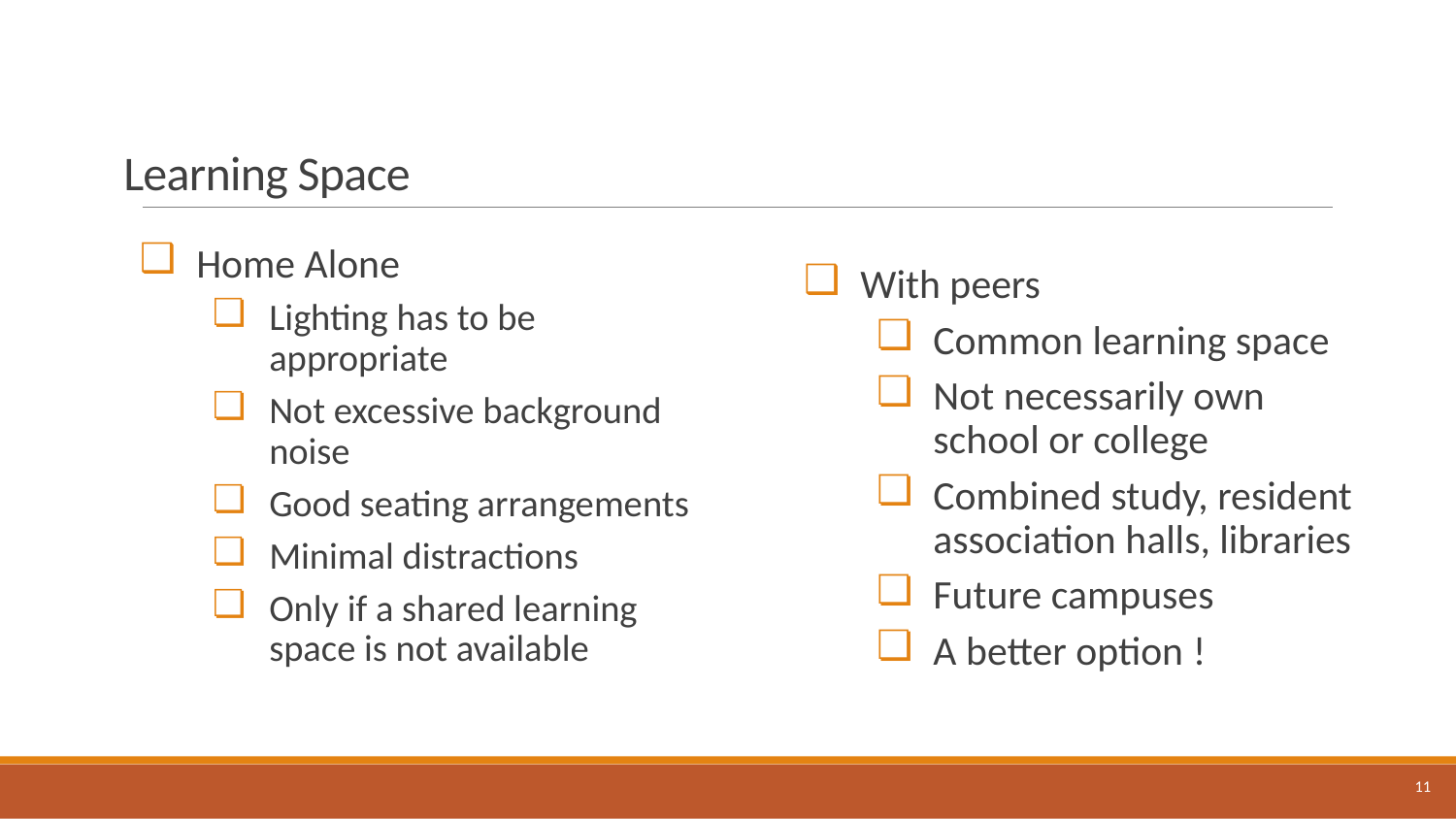

# Learning Space
Home Alone
Lighting has to be appropriate
Not excessive background noise
Good seating arrangements
Minimal distractions
Only if a shared learning space is not available
With peers
Common learning space
Not necessarily own school or college
Combined study, resident association halls, libraries
Future campuses
A better option !
11